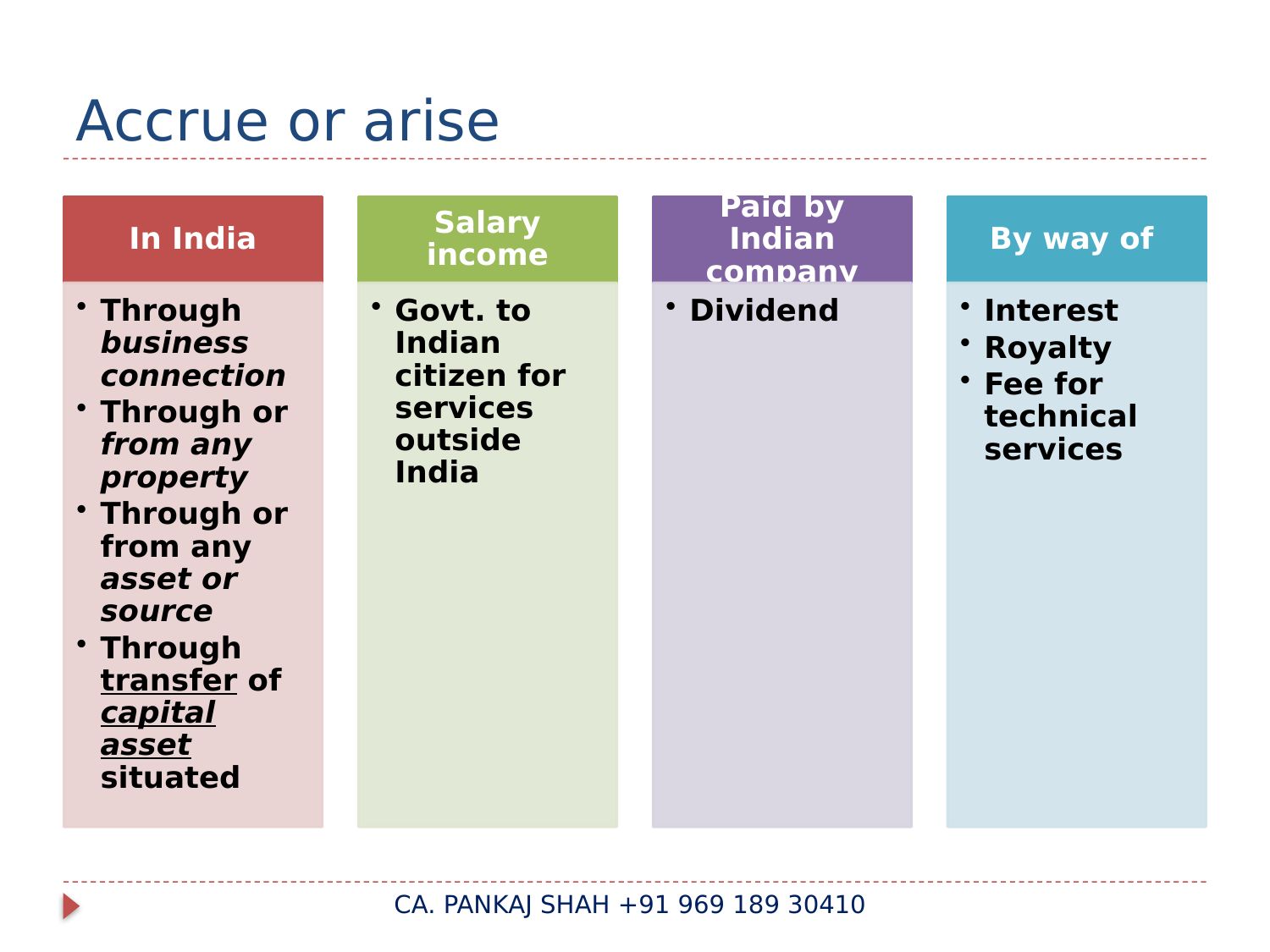

# Accrue or arise
In India
Through business connection
Through or from any property
Through or from any asset or source
Through transfer of capital asset situated
Salary income
Govt. to Indian citizen for services outside India
Paid by Indian company
Dividend
By way of
Interest
Royalty
Fee for technical services
CA. PANKAJ SHAH +91 969 189 30410